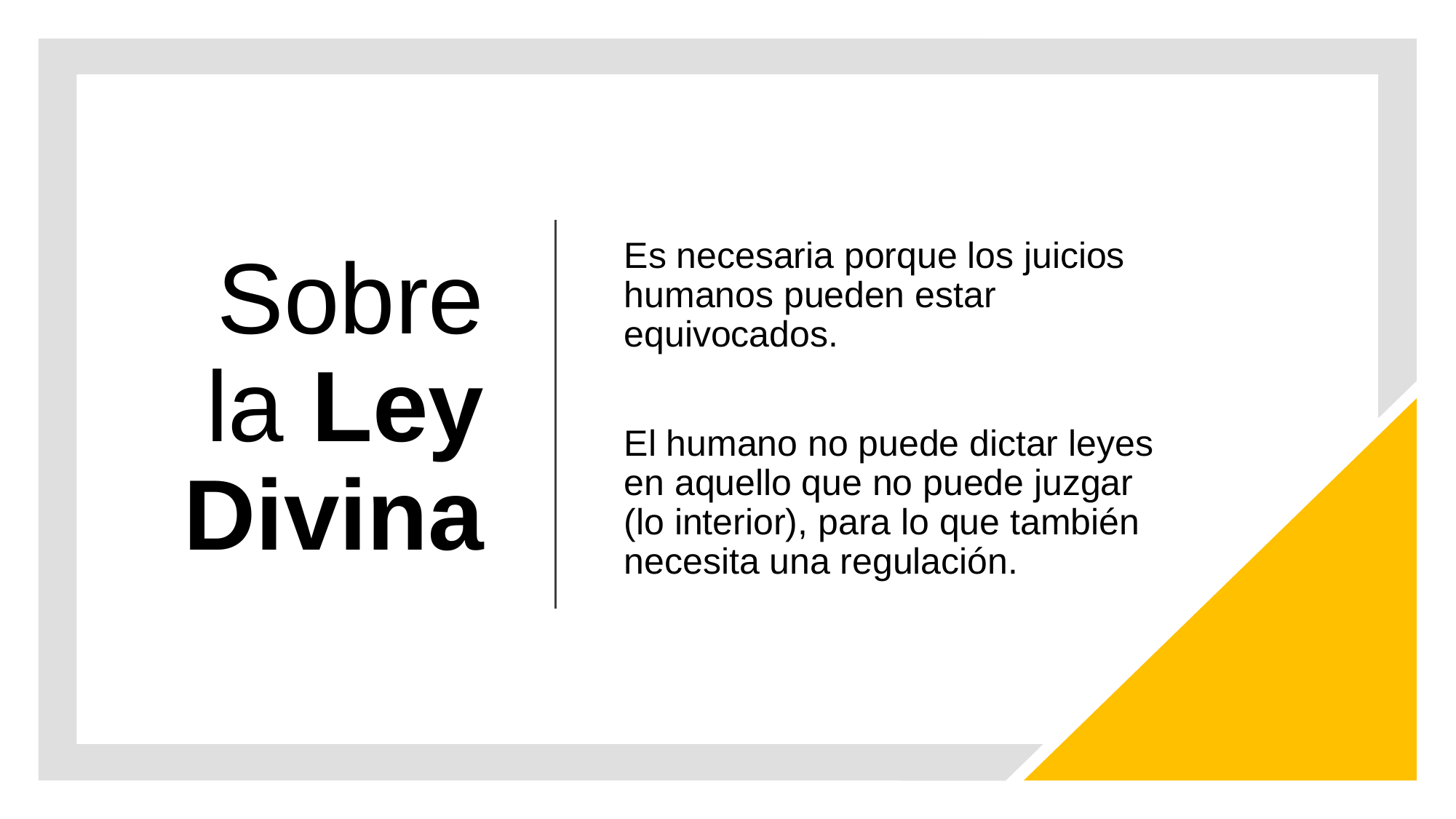

# Sobre la Ley Divina
Es necesaria porque los juicios humanos pueden estar equivocados.

El humano no puede dictar leyes en aquello que no puede juzgar (lo interior), para lo que también necesita una regulación.